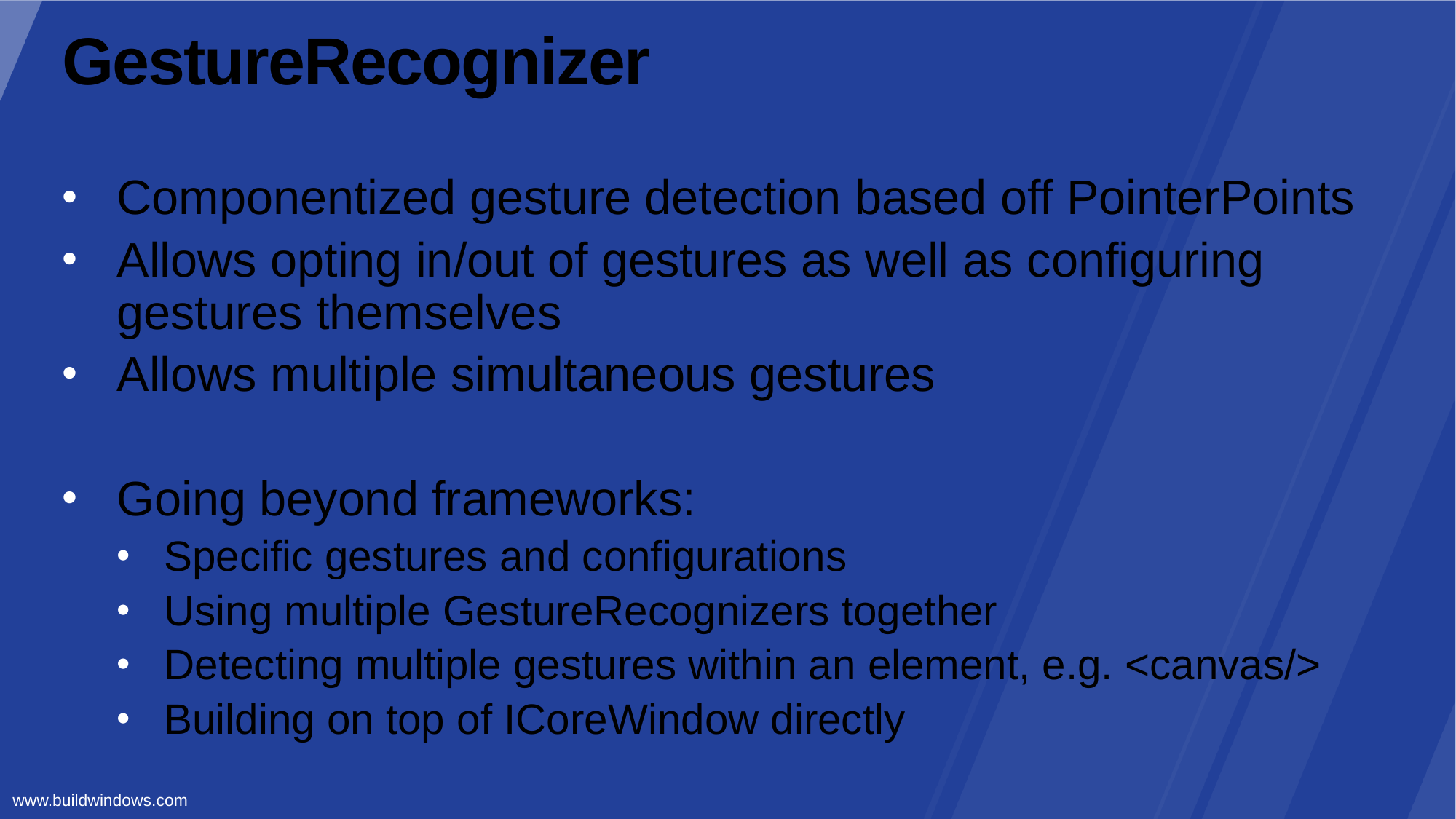

# GestureRecognizer
Componentized gesture detection based off PointerPoints
Allows opting in/out of gestures as well as configuring gestures themselves
Allows multiple simultaneous gestures

Going beyond frameworks:
Specific gestures and configurations
Using multiple GestureRecognizers together
Detecting multiple gestures within an element, e.g. <canvas/>
Building on top of ICoreWindow directly